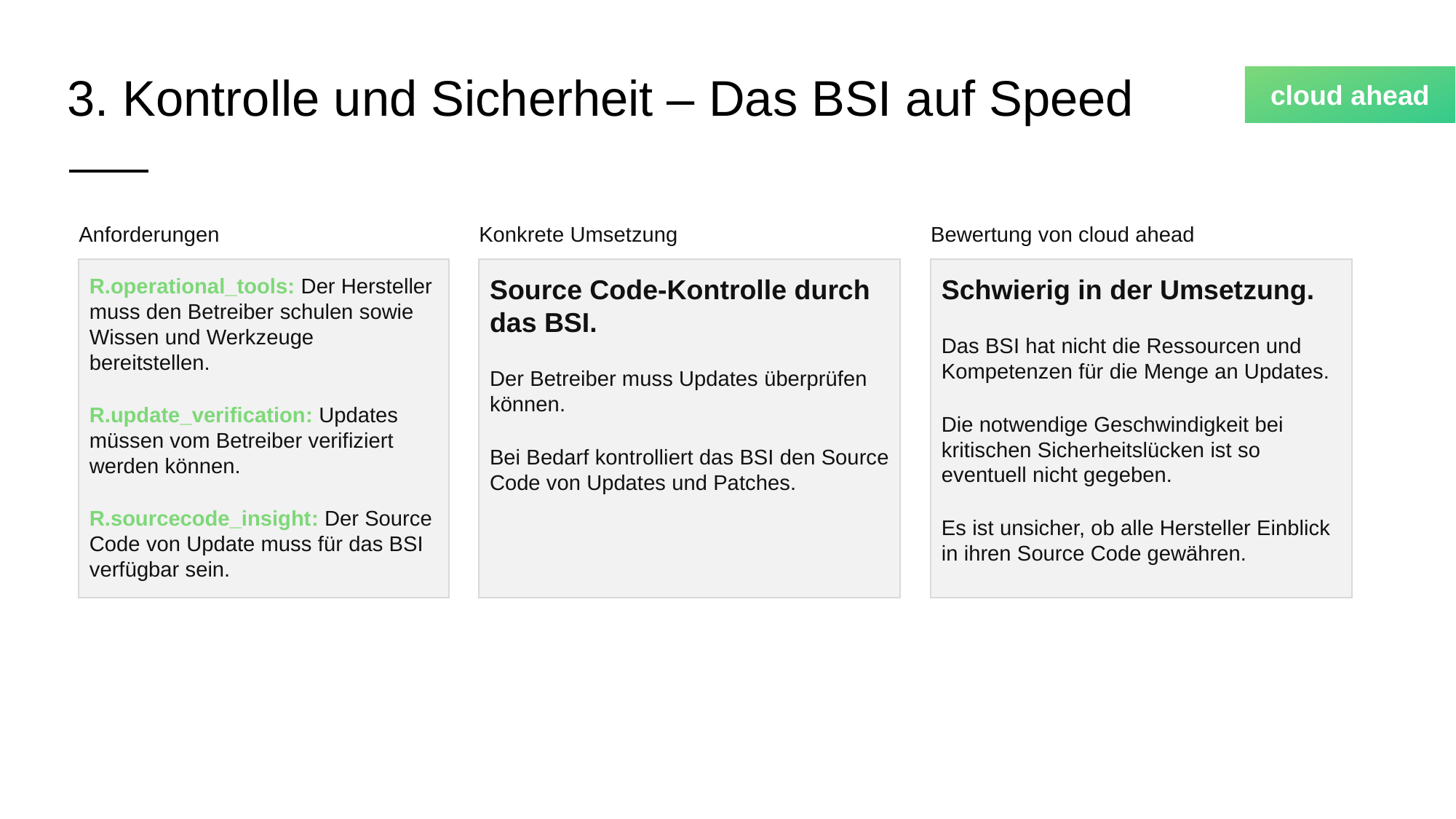

# 3. Kontrolle und Sicherheit – Das BSI auf Speed
Anforderungen
Konkrete Umsetzung
Bewertung von cloud ahead
R.operational_tools: Der Hersteller muss den Betreiber schulen sowie Wissen und Werkzeuge bereitstellen.
R.update_verification: Updates müssen vom Betreiber verifiziert werden können.
R.sourcecode_insight: Der Source Code von Update muss für das BSI verfügbar sein.
Source Code-Kontrolle durch
das BSI.
Der Betreiber muss Updates überprüfen können.
Bei Bedarf kontrolliert das BSI den Source Code von Updates und Patches.
Schwierig in der Umsetzung.
Das BSI hat nicht die Ressourcen und Kompetenzen für die Menge an Updates.
Die notwendige Geschwindigkeit bei kritischen Sicherheitslücken ist so eventuell nicht gegeben.
Es ist unsicher, ob alle Hersteller Einblick in ihren Source Code gewähren.